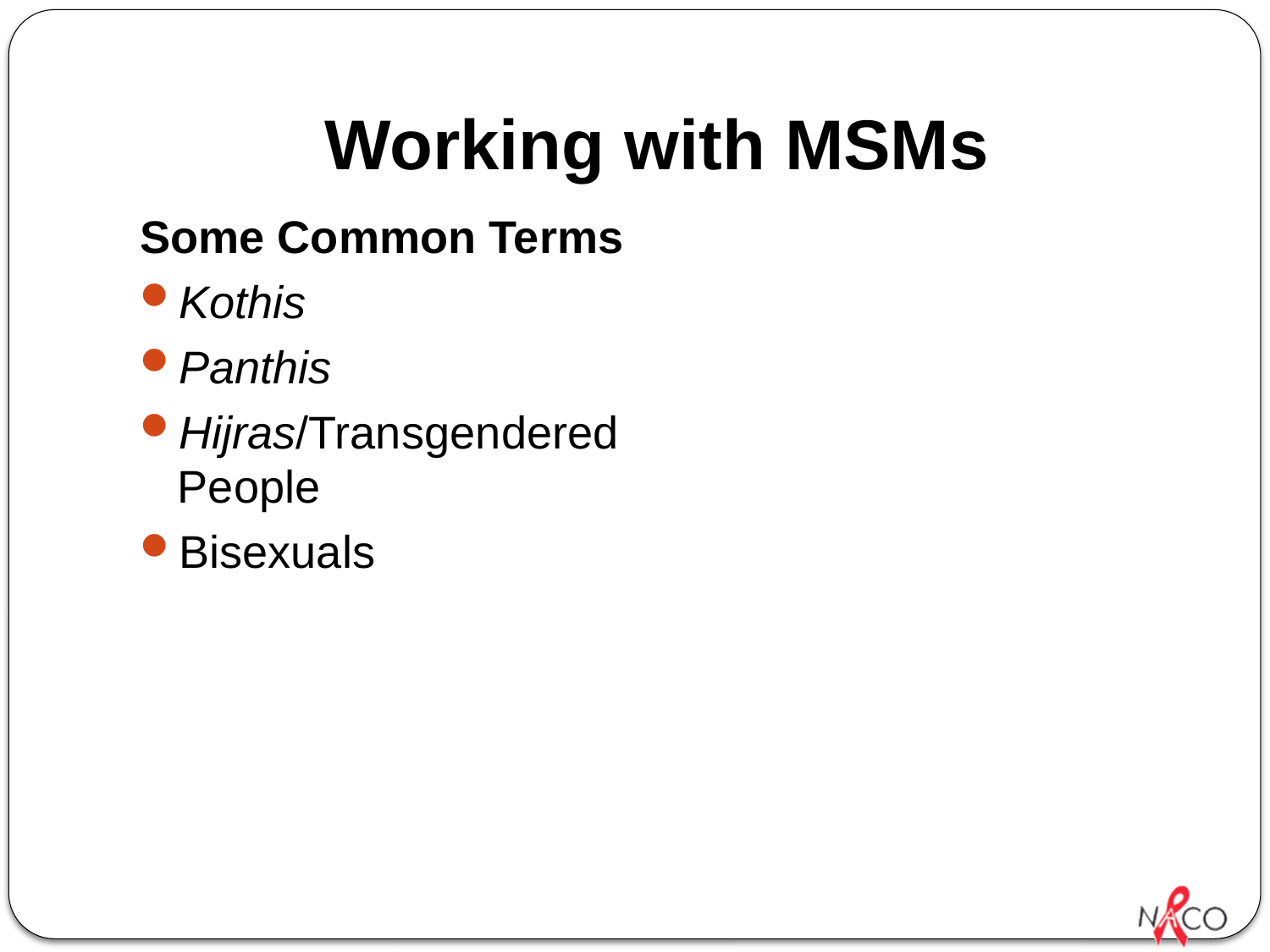

# Working with MSMs
Some Common Terms
Kothis
Panthis
Hijras/Transgendered People
Bisexuals